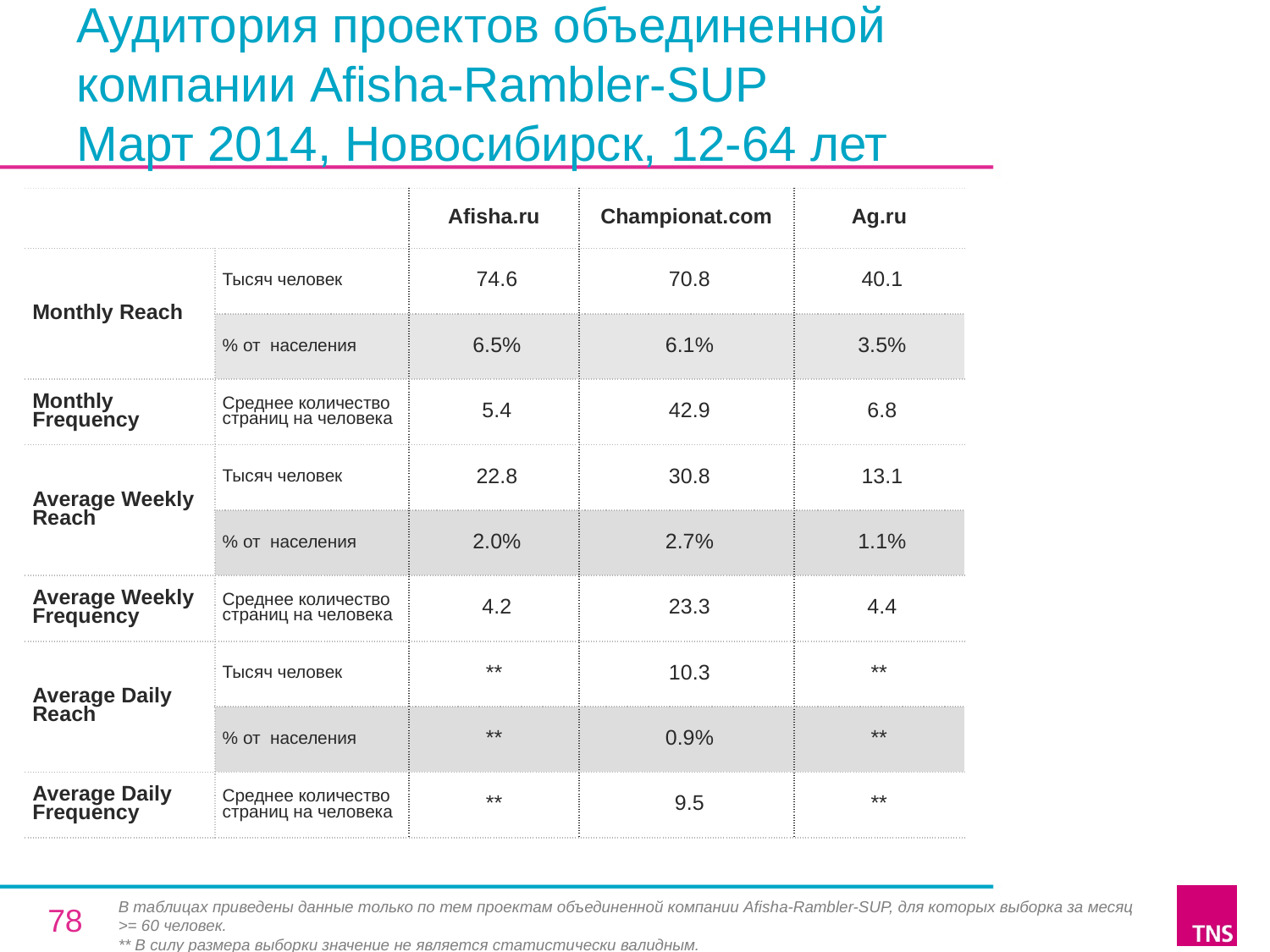

# Аудитория проектов объединенной
компании Afisha-Rambler-SUP
Март 2014, Новосибирск, 12-64 лет
|  |  | Afisha.ru | Championat.com | Ag.ru |
| --- | --- | --- | --- | --- |
| Monthly Reach | Тысяч человек | 74.6 | 70.8 | 40.1 |
|  | % от населения | 6.5% | 6.1% | 3.5% |
| Monthly Frequency | Среднее количество страниц на человека | 5.4 | 42.9 | 6.8 |
| Average Weekly Reach | Тысяч человек | 22.8 | 30.8 | 13.1 |
|  | % от населения | 2.0% | 2.7% | 1.1% |
| Average Weekly Frequency | Среднее количество страниц на человека | 4.2 | 23.3 | 4.4 |
| Average Daily Reach | Тысяч человек | \*\* | 10.3 | \*\* |
|  | % от населения | \*\* | 0.9% | \*\* |
| Average Daily Frequency | Среднее количество страниц на человека | \*\* | 9.5 | \*\* |
В таблицах приведены данные только по тем проектам объединенной компании Afisha-Rambler-SUP, для которых выборка за месяц >= 60 человек.
** В силу размера выборки значение не является статистически валидным.
78